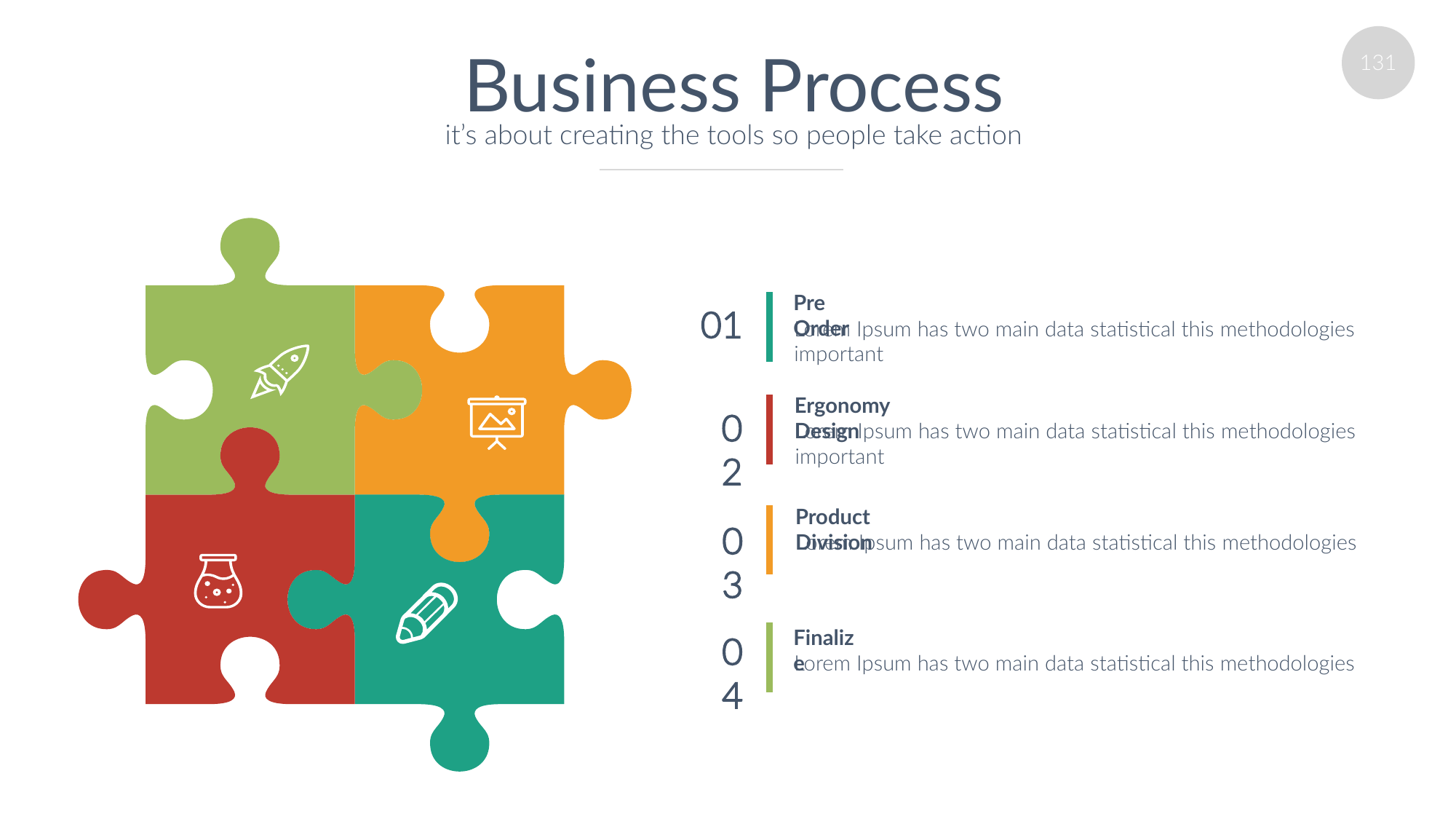

# Business Process
it’s about creating the tools so people take action

Pre Order
Lorem Ipsum has two main data statistical this methodologies important
Ergonomy Design
Lorem Ipsum has two main data statistical this methodologies important
Product Division
Lorem Ipsum has two main data statistical this methodologies
Finalize
Lorem Ipsum has two main data statistical this methodologies
01
02
03
04